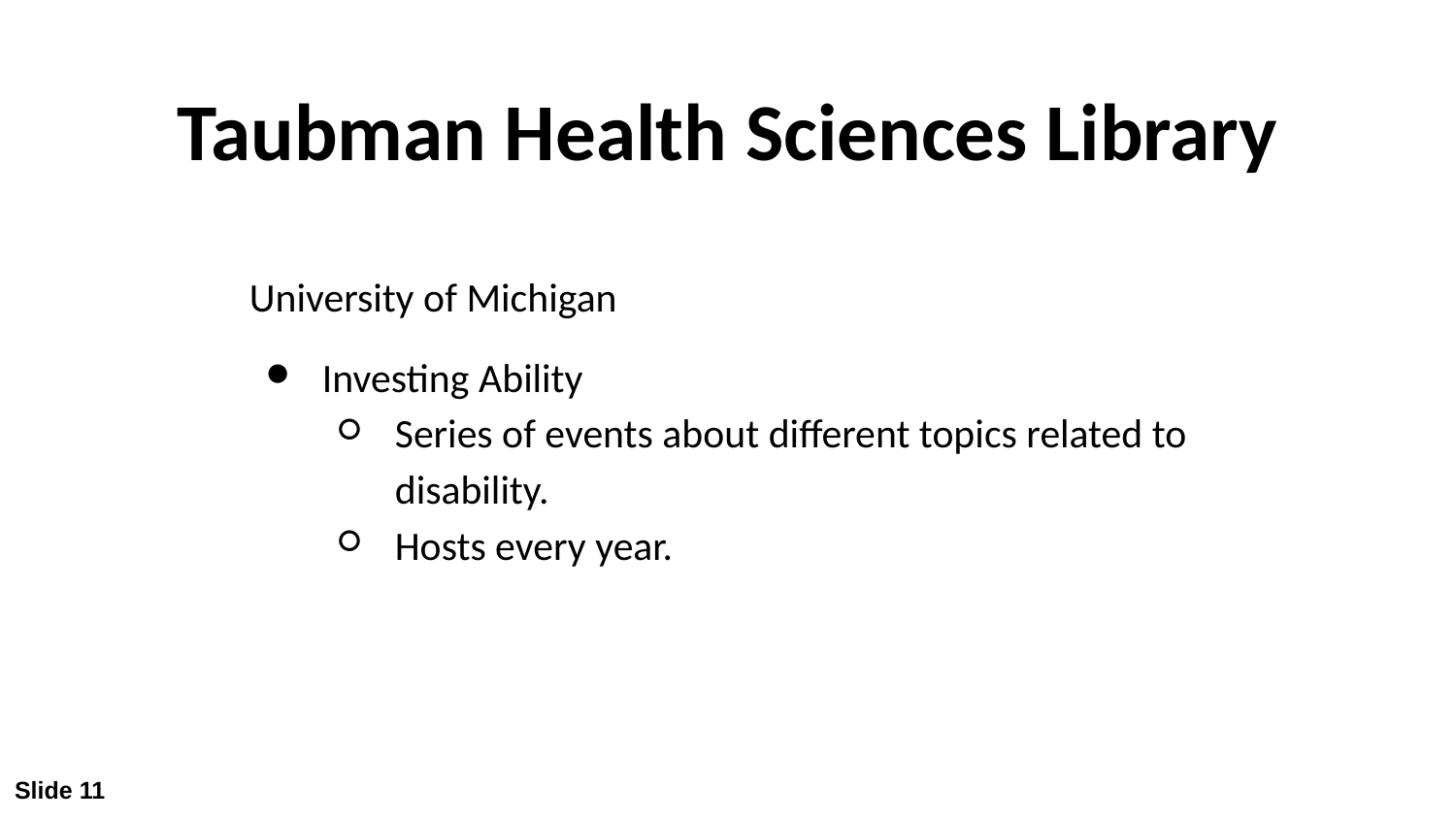

# Taubman Health Sciences Library
University of Michigan
Investing Ability
Series of events about different topics related to disability.
Hosts every year.
Slide 11